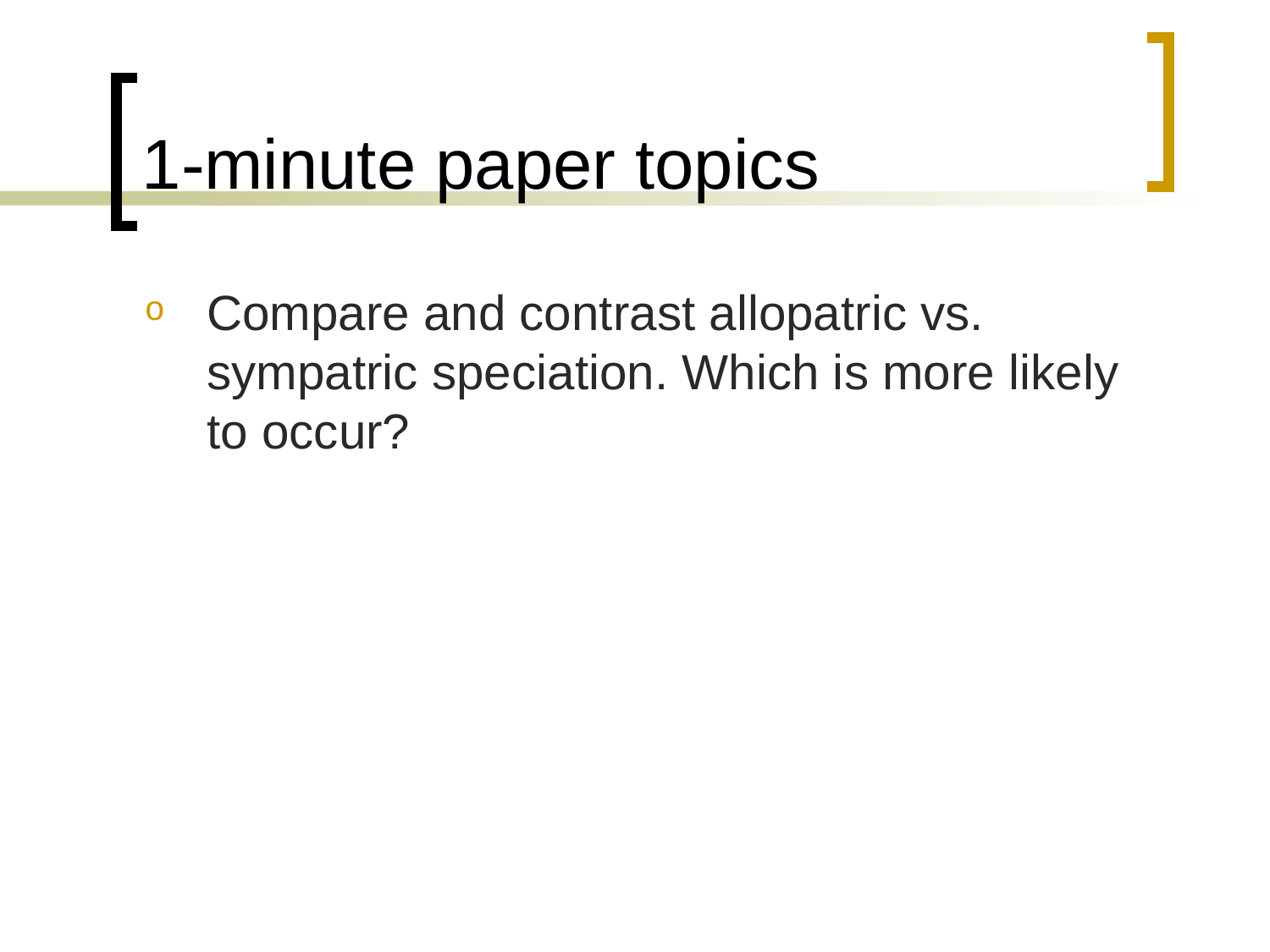

# 1-minute paper topics
Compare and contrast allopatric vs. sympatric speciation. Which is more likely to occur?